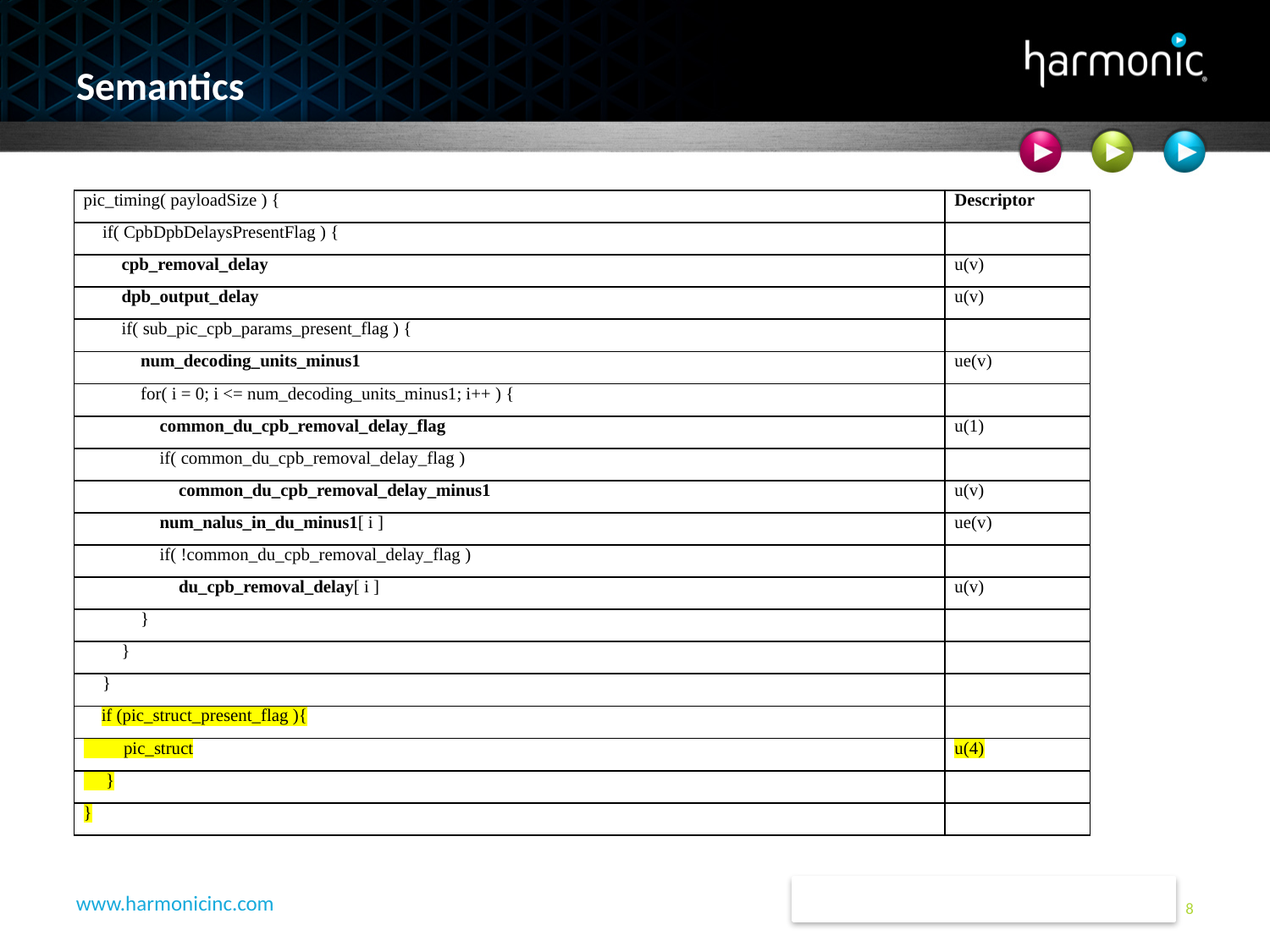

# Semantics
| pic\_timing( payloadSize ) { | Descriptor |
| --- | --- |
| if( CpbDpbDelaysPresentFlag ) { |  |
| cpb\_removal\_delay | u(v) |
| dpb\_output\_delay | u(v) |
| if( sub\_pic\_cpb\_params\_present\_flag ) { |  |
| num\_decoding\_units\_minus1 | ue(v) |
| for( i = 0; i <= num\_decoding\_units\_minus1; i++ ) { |  |
| common\_du\_cpb\_removal\_delay\_flag | u(1) |
| if( common\_du\_cpb\_removal\_delay\_flag ) |  |
| common\_du\_cpb\_removal\_delay\_minus1 | u(v) |
| num\_nalus\_in\_du\_minus1[ i ] | ue(v) |
| if( !common\_du\_cpb\_removal\_delay\_flag ) |  |
| du\_cpb\_removal\_delay[ i ] | u(v) |
| } |  |
| } |  |
| } |  |
| if (pic\_struct\_present\_flag ){ |  |
| pic\_struct | u(4) |
| } |  |
| } |  |

8